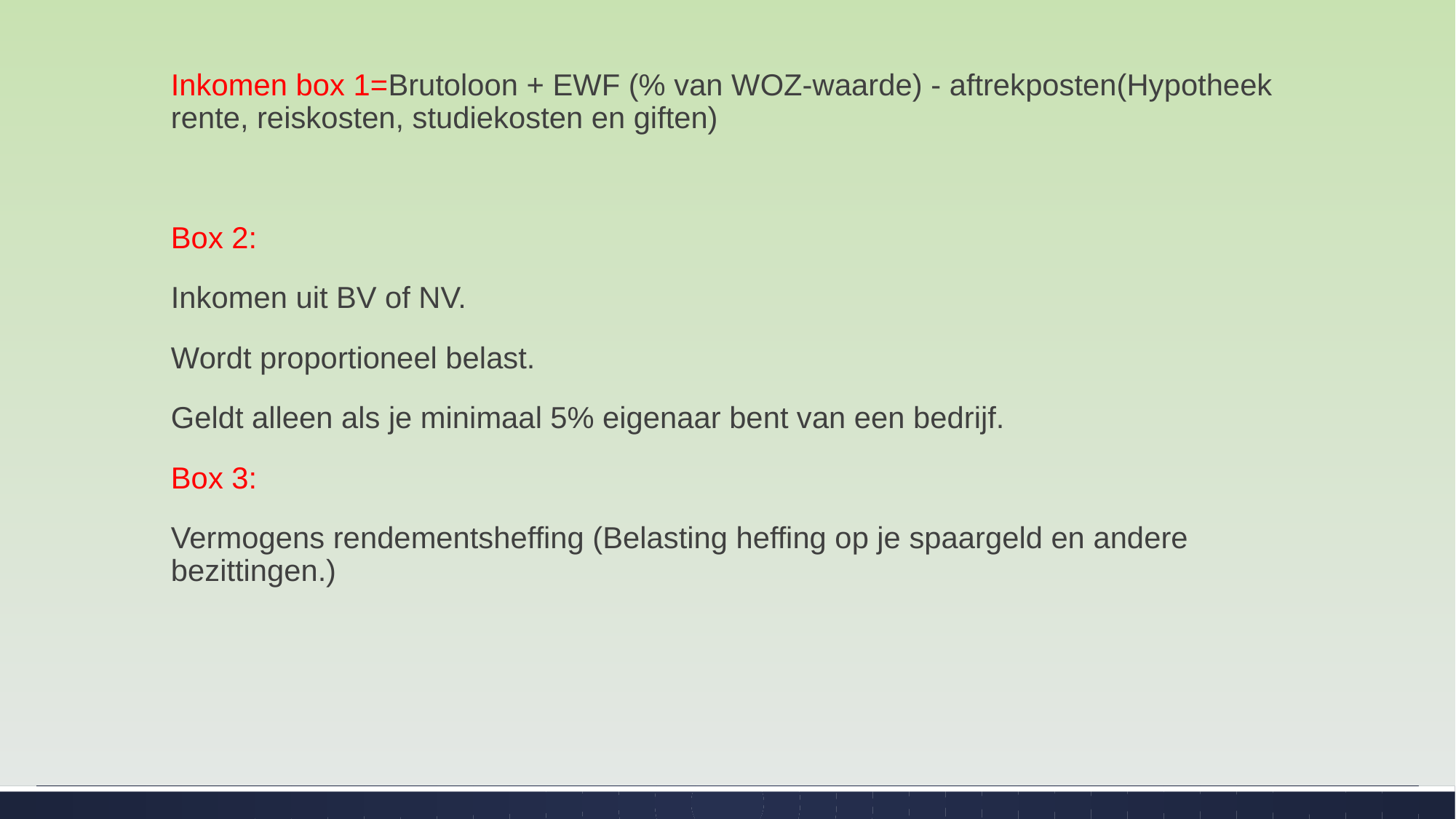

Inkomen box 1=Brutoloon + EWF (% van WOZ-waarde) - aftrekposten(Hypotheek rente, reiskosten, studiekosten en giften)

Box 2:
Inkomen uit BV of NV.
Wordt proportioneel belast.
Geldt alleen als je minimaal 5% eigenaar bent van een bedrijf.
Box 3:
Vermogens rendementsheffing (Belasting heffing op je spaargeld en andere bezittingen.)